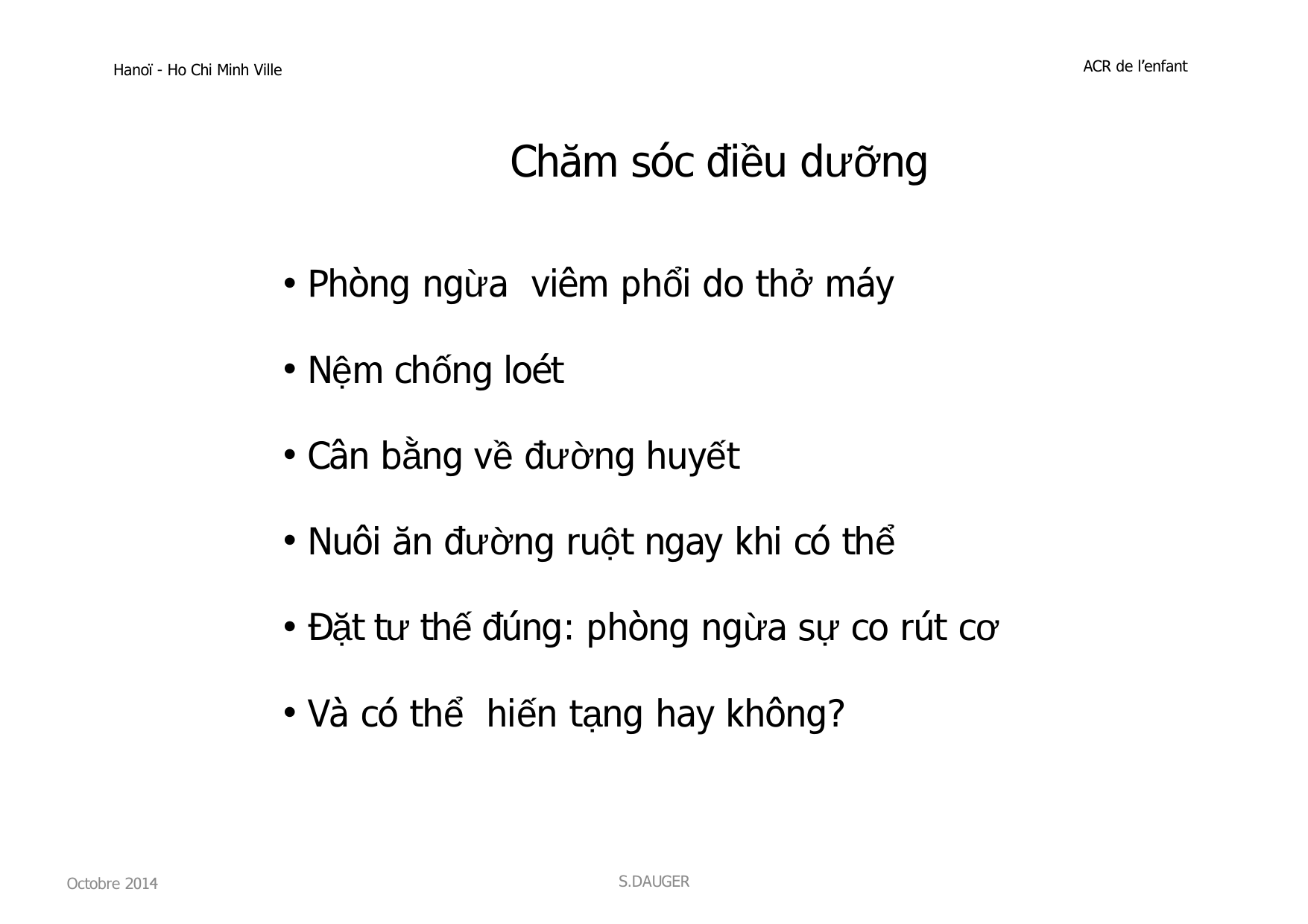

ACR de l’enfant
Hanoï - Ho Chi Minh Ville
Chăm sóc điều dưỡng
Phòng ngừa  viêm phổi do thở máy

Nệm chống loét

Cân bằng về đường huyết

Nuôi ăn đường ruột ngay khi có thể

Đặt tư thế đúng: phòng ngừa sự co rút cơ

Và có thể  hiến tạng hay không?
Octobre 2014
S.DAUGER